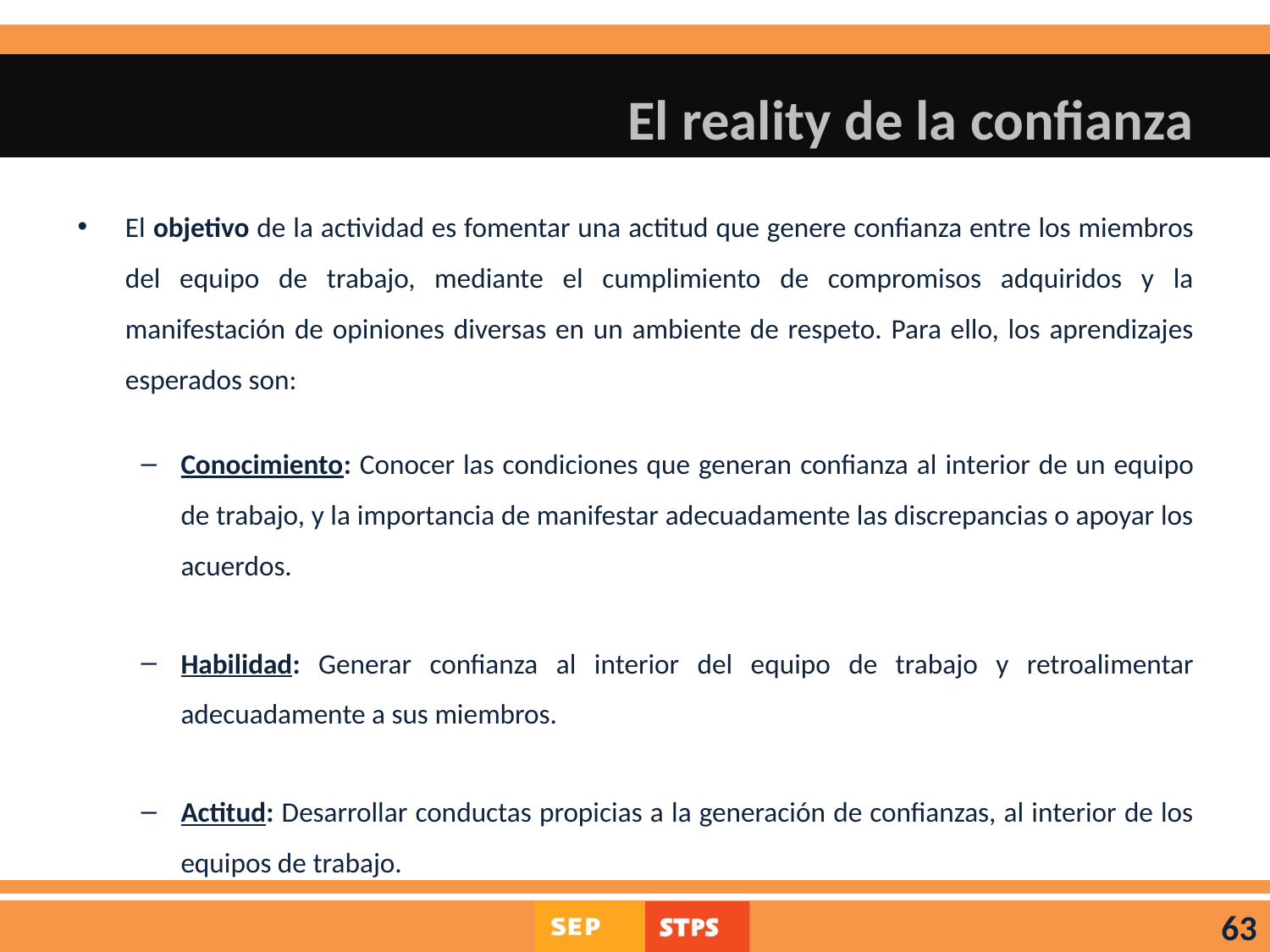

# El reality de la confianza
El objetivo de la actividad es fomentar una actitud que genere confianza entre los miembros del equipo de trabajo, mediante el cumplimiento de compromisos adquiridos y la manifestación de opiniones diversas en un ambiente de respeto. Para ello, los aprendizajes esperados son:

Conocimiento: Conocer las condiciones que generan confianza al interior de un equipo de trabajo, y la importancia de manifestar adecuadamente las discrepancias o apoyar los acuerdos.

Habilidad: Generar confianza al interior del equipo de trabajo y retroalimentar adecuadamente a sus miembros.

Actitud: Desarrollar conductas propicias a la generación de confianzas, al interior de los equipos de trabajo.

63